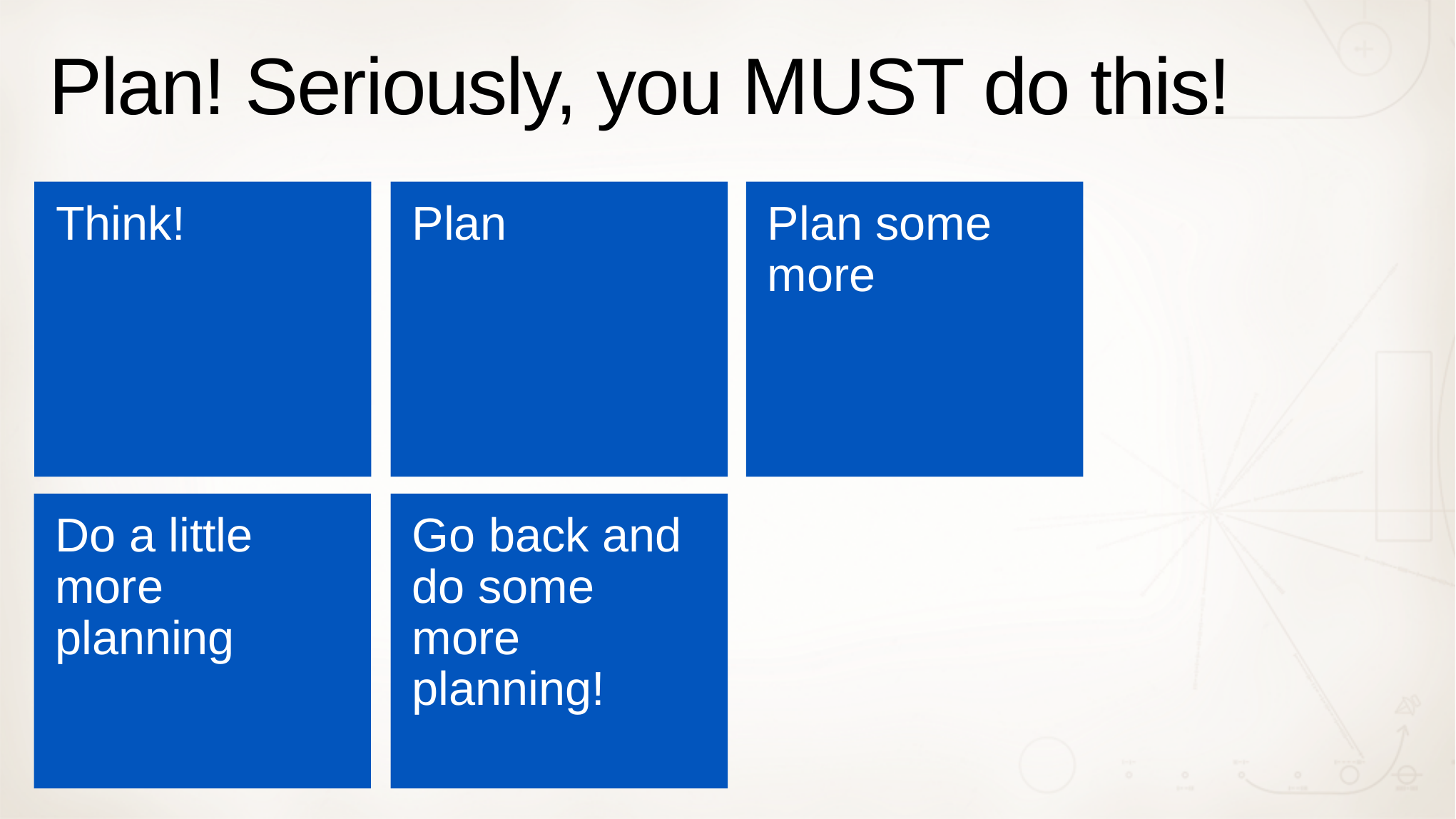

# Plan! Seriously, you MUST do this!
Think!
Plan
Plan some more
Do a little more planning
Go back and do some more planning!